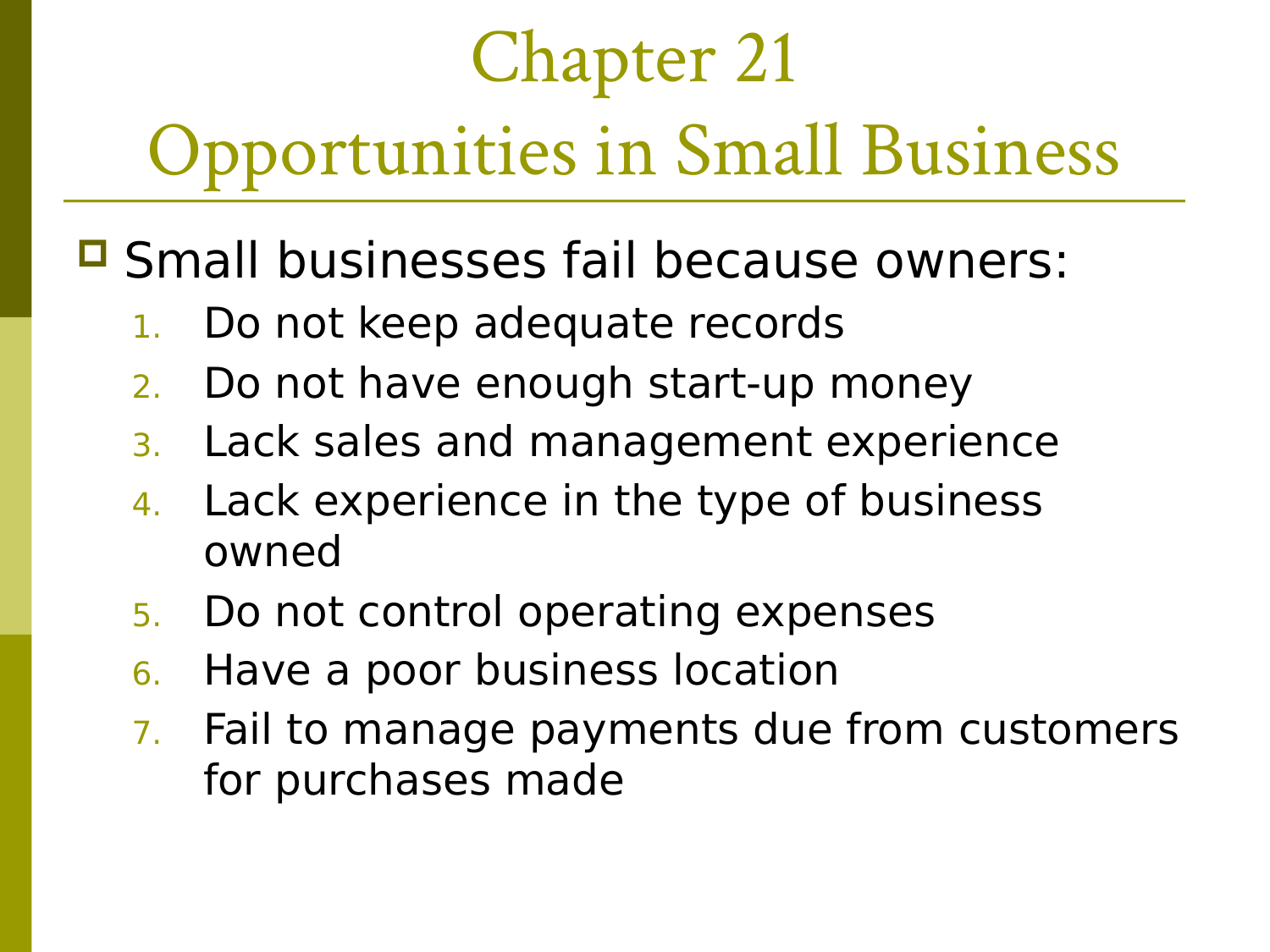

# Chapter 21 Opportunities in Small Business
Small businesses fail because owners:
Do not keep adequate records
Do not have enough start-up money
Lack sales and management experience
Lack experience in the type of business owned
Do not control operating expenses
Have a poor business location
Fail to manage payments due from customers for purchases made